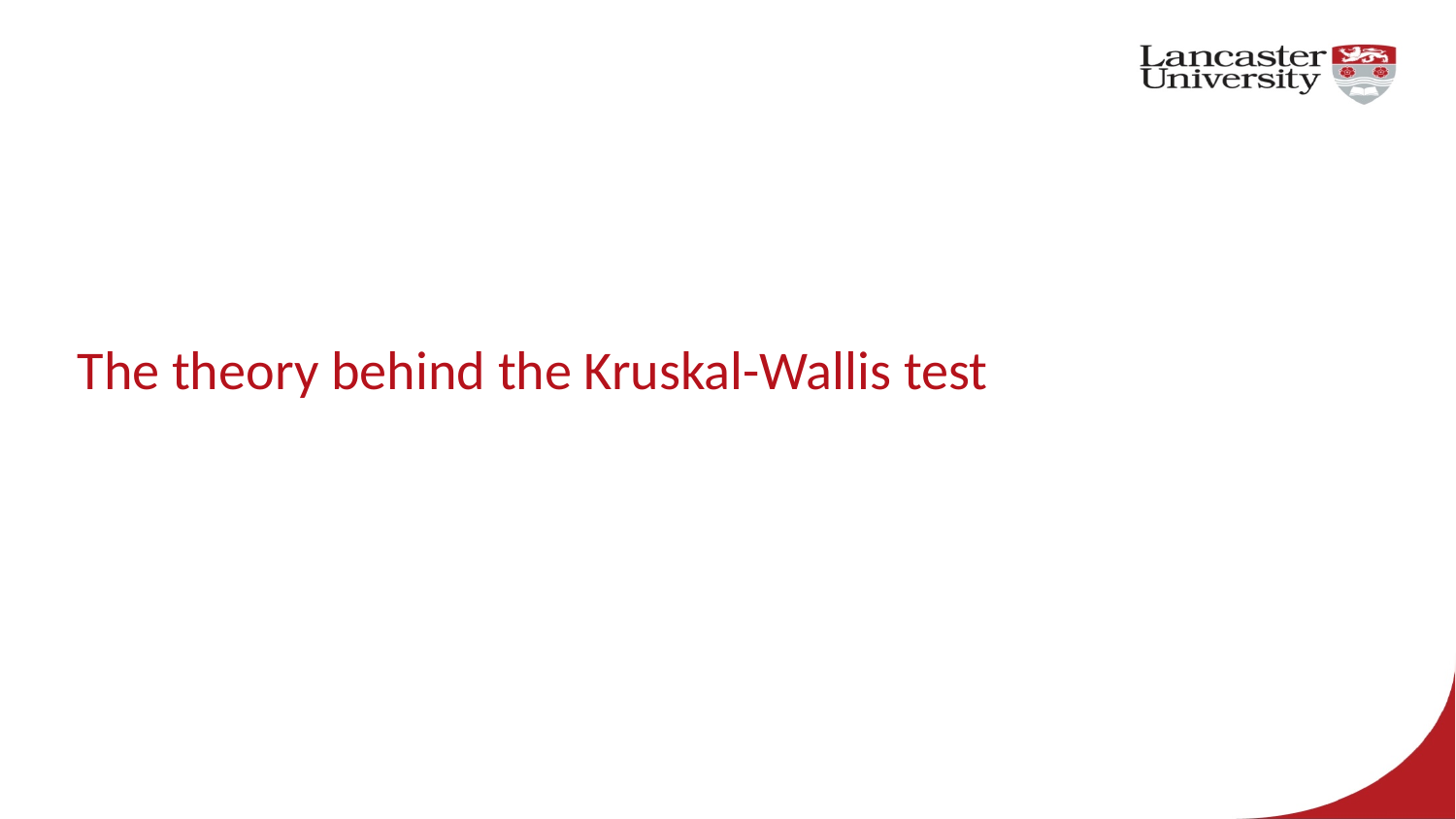

# The theory behind the Kruskal-Wallis test